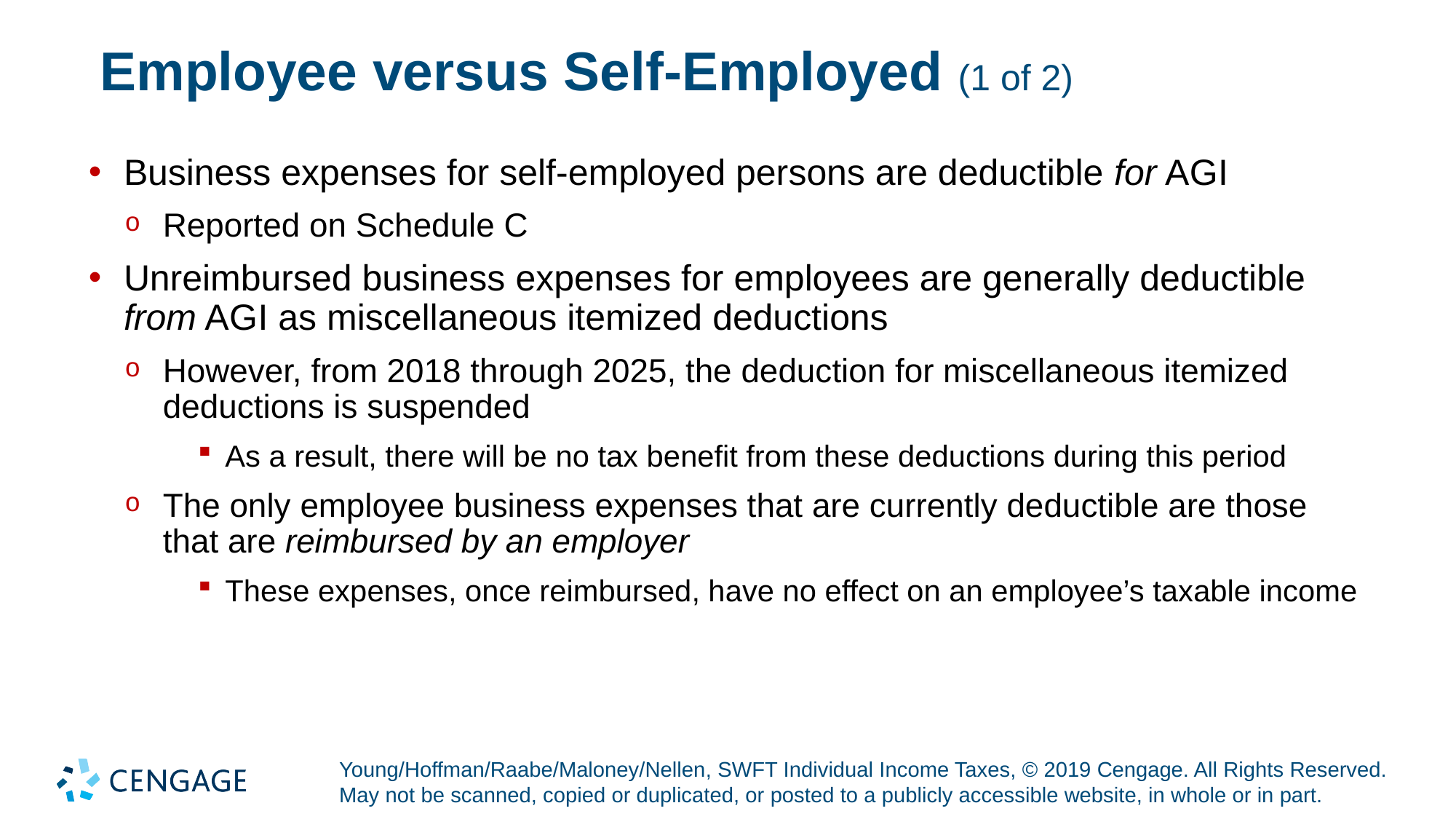

# Employee versus Self-Employed (1 of 2)
Business expenses for self-employed persons are deductible for A G I
Reported on Schedule C
Unreimbursed business expenses for employees are generally deductible from A G I as miscellaneous itemized deductions
However, from 2018 through 2025, the deduction for miscellaneous itemized deductions is suspended
As a result, there will be no tax benefit from these deductions during this period
The only employee business expenses that are currently deductible are those that are reimbursed by an employer
These expenses, once reimbursed, have no effect on an employee’s taxable income